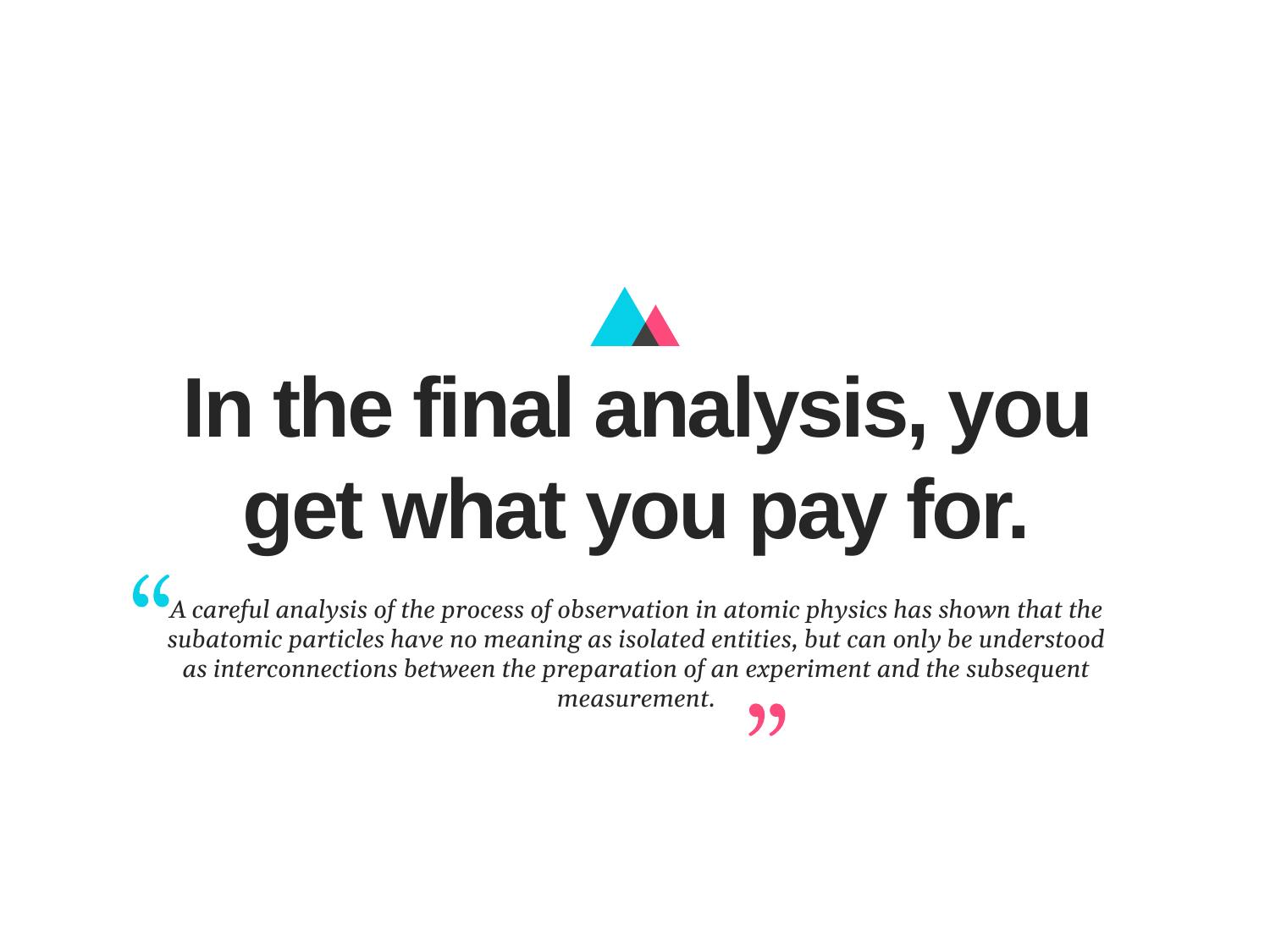

In the final analysis, you get what you pay for.

A careful analysis of the process of observation in atomic physics has shown that the subatomic particles have no meaning as isolated entities, but can only be understood as interconnections between the preparation of an experiment and the subsequent measurement.